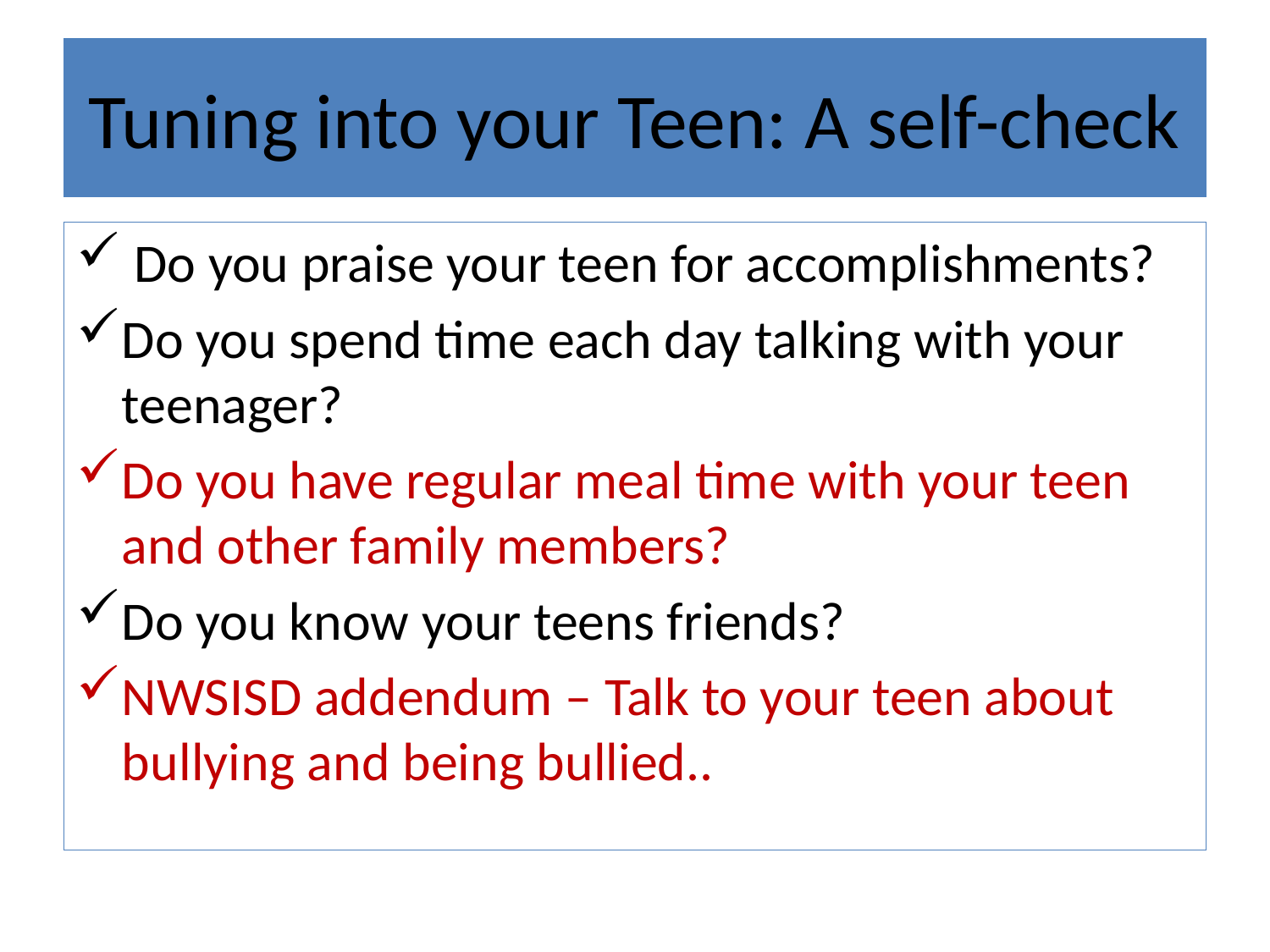

# Tuning into your Teen: A self-check
 Do you praise your teen for accomplishments?
Do you spend time each day talking with your teenager?
Do you have regular meal time with your teen and other family members?
Do you know your teens friends?
NWSISD addendum – Talk to your teen about bullying and being bullied..